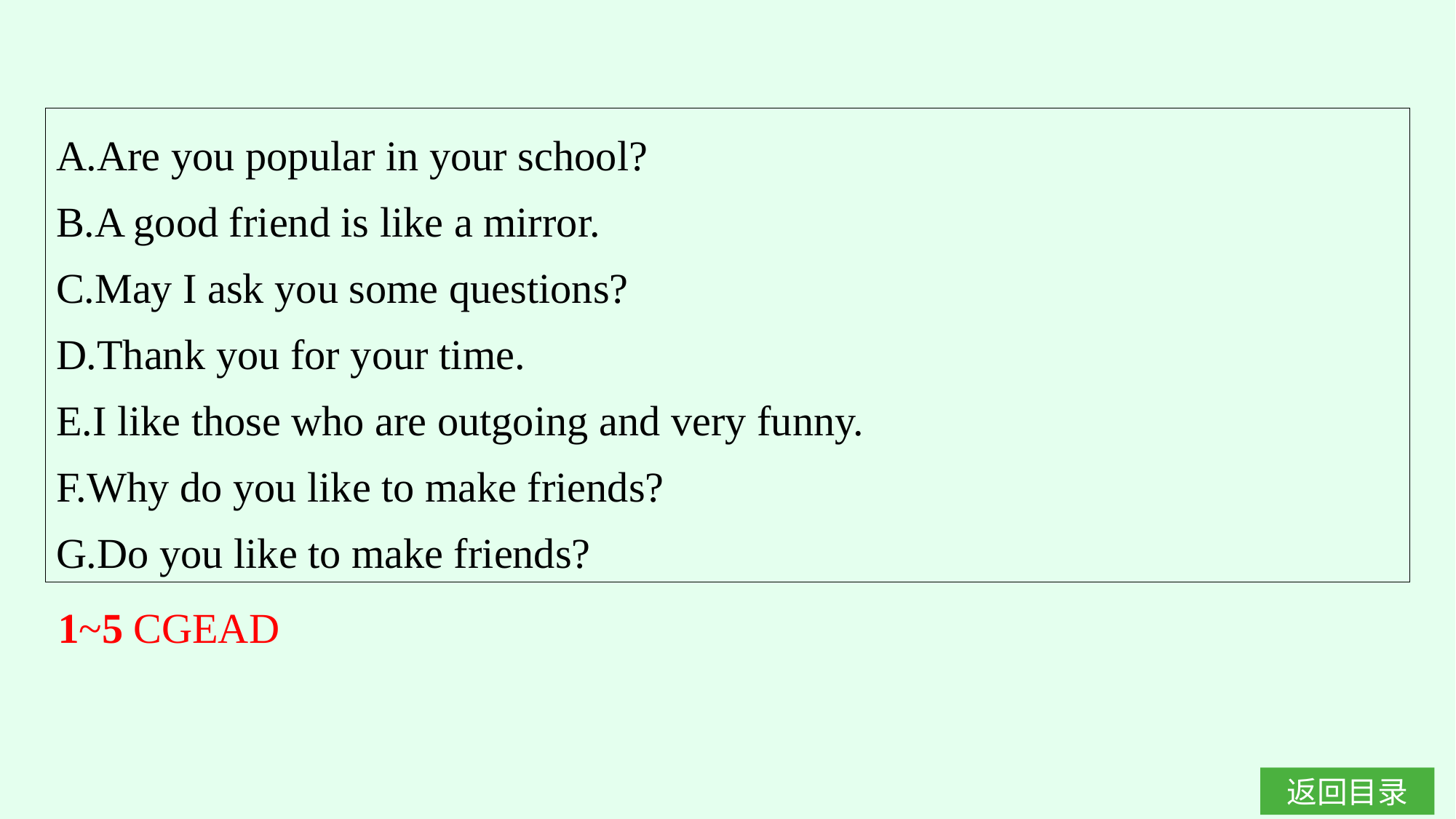

A.Are you popular in your school?
B.A good friend is like a mirror.
C.May I ask you some questions?
D.Thank you for your time.
E.I like those who are outgoing and very funny.
F.Why do you like to make friends?
G.Do you like to make friends?
1~5 CGEAD